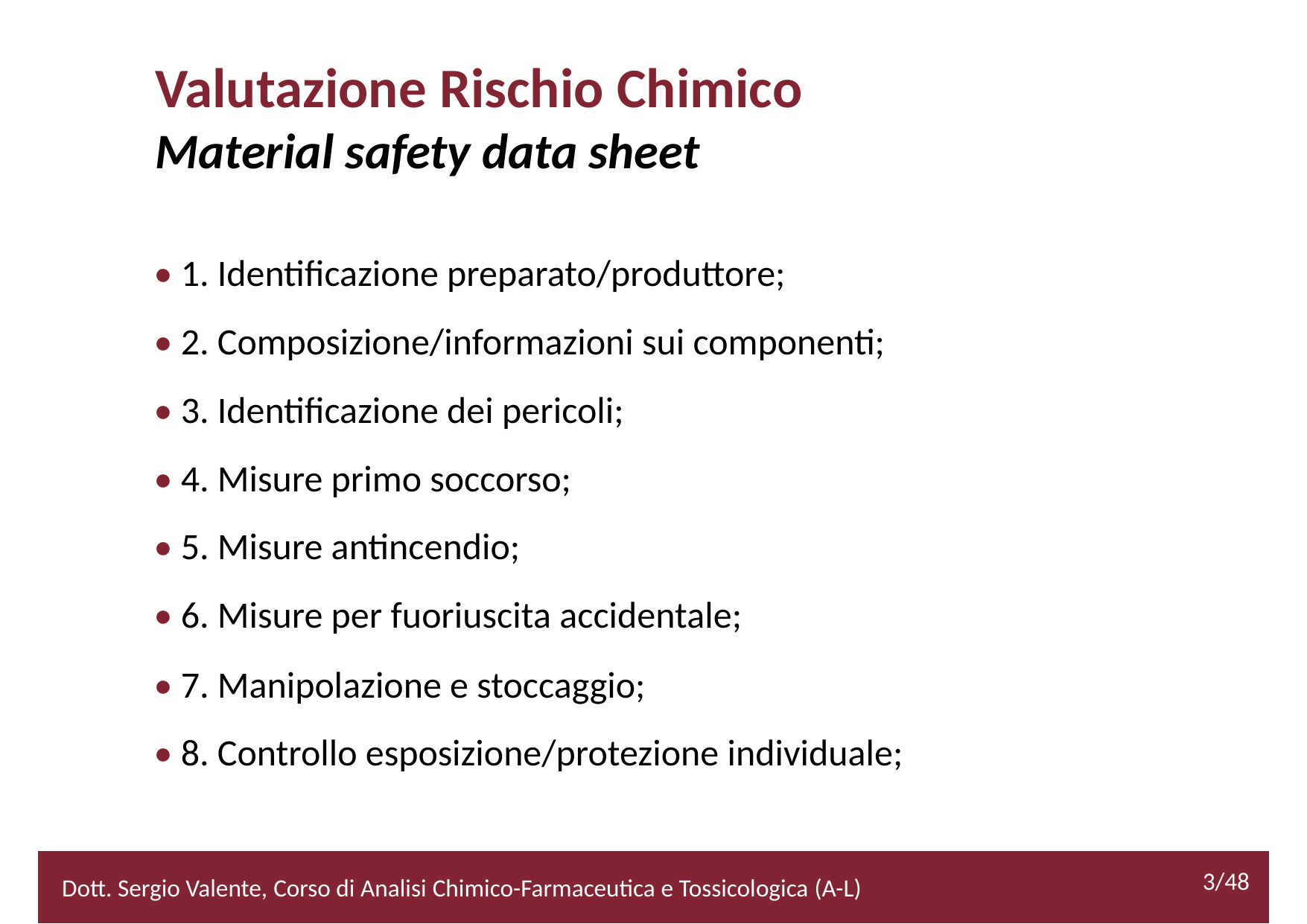

Valutazione Rischio Chimico
Material safety data sheet
• 1. Identificazione preparato/produttore;

• 2. Composizione/informazioni sui componenti;

• 3. Identificazione dei pericoli;

• 4. Misure primo soccorso;

• 5. Misure antincendio;

• 6. Misure per fuoriuscita accidentale;

• 7. Manipolazione e stoccaggio;

• 8. Controllo esposizione/protezione individuale;

3/48
2/52
Dott. Sergio Valente, Corso di Analisi Chimico-Farmaceutica e Tossicologica (A-L)